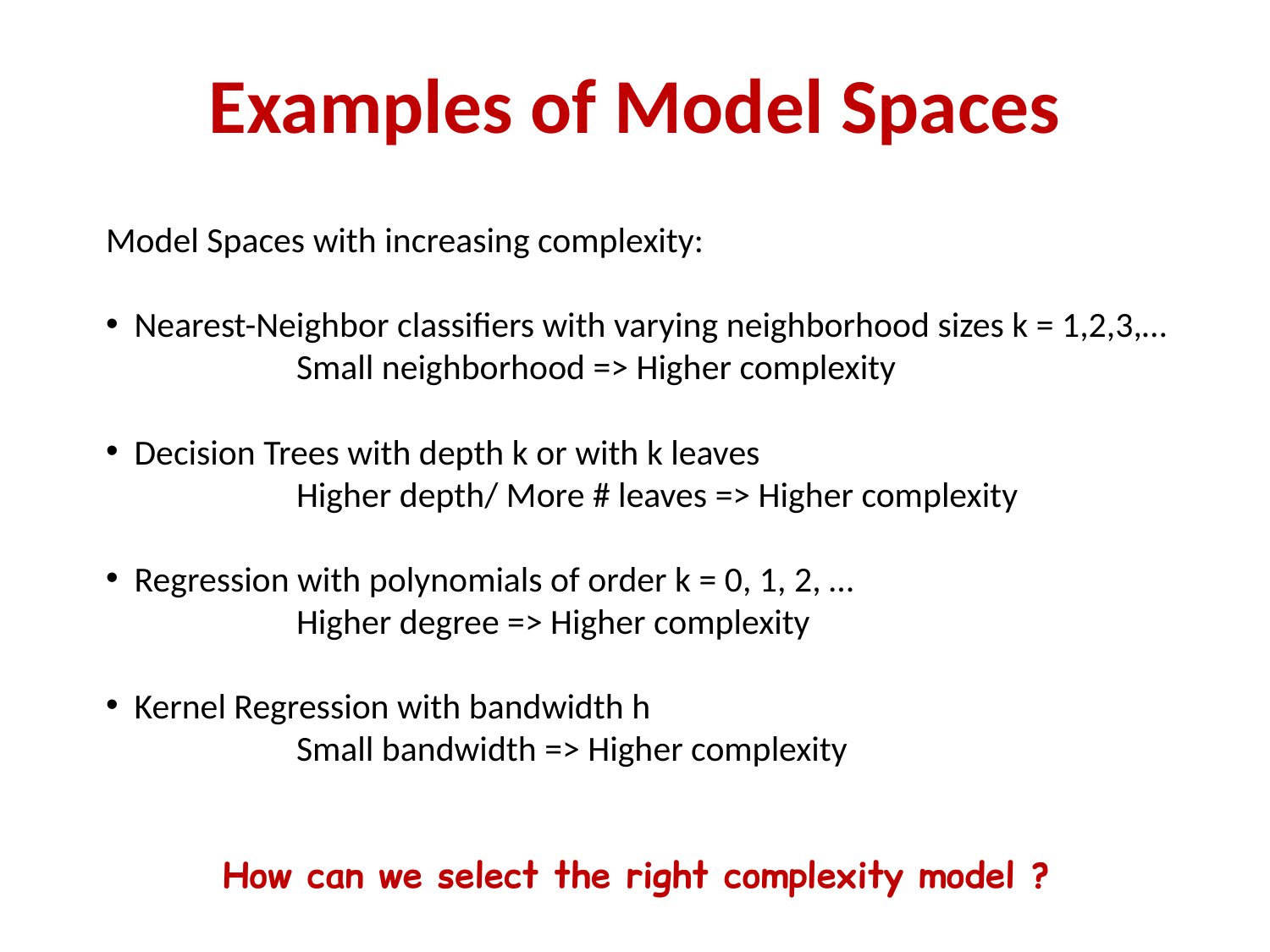

# Examples of Model Spaces
Model Spaces with increasing complexity:

  Nearest-Neighbor classifiers with varying neighborhood sizes k = 1,2,3,…
Small neighborhood => Higher complexity

  Decision Trees with depth k or with k leaves
Higher depth/ More # leaves => Higher complexity

  Regression with polynomials of order k = 0, 1, 2, …
Higher degree => Higher complexity

  Kernel Regression with bandwidth h
Small bandwidth => Higher complexity

How can we select the right complexity model ?
TexPoint fonts used in EMF.
Read the TexPoint manual before you delete this box.: AAAAAAA